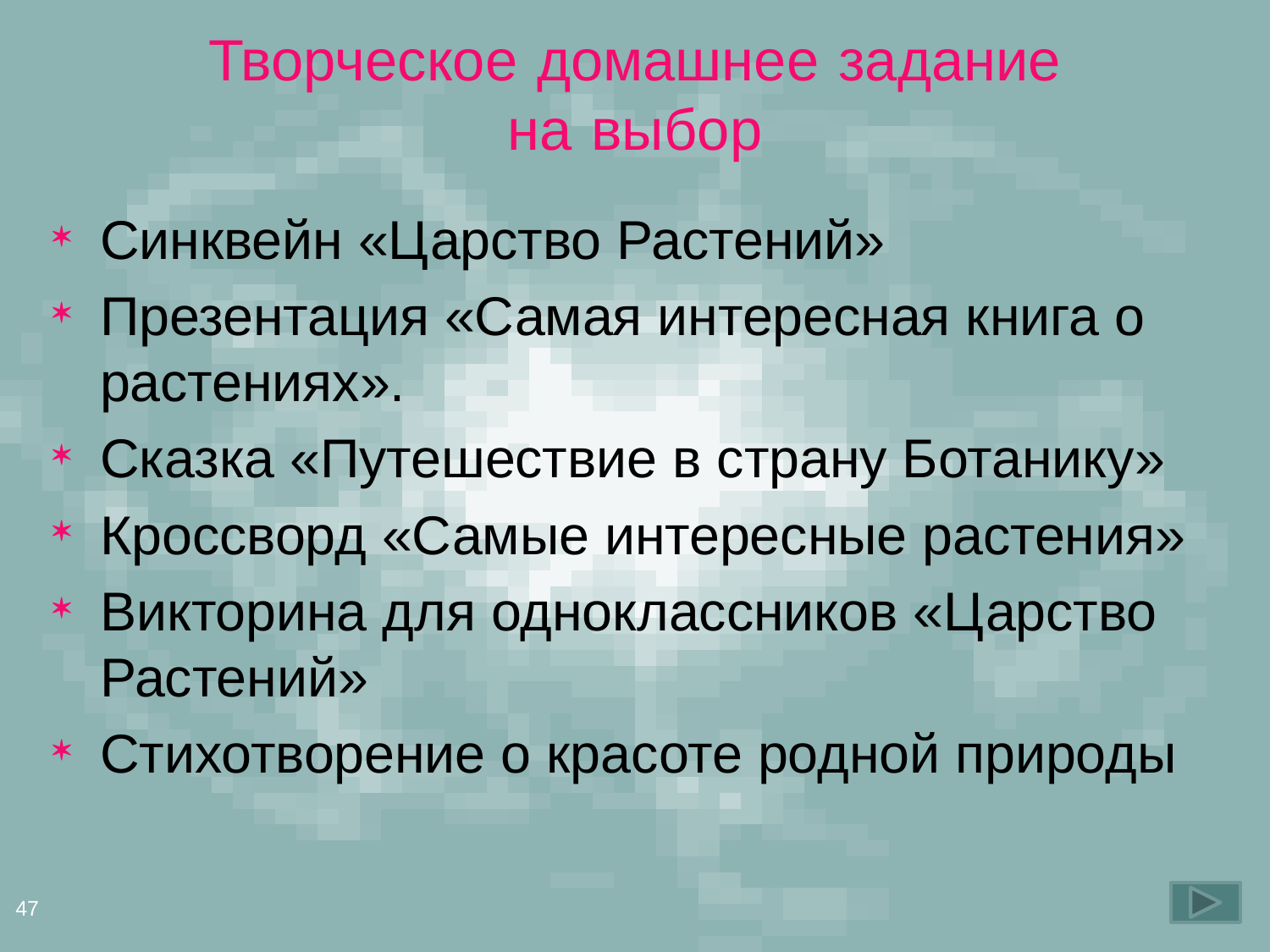

# Творческое домашнее задание на выбор
Синквейн «Царство Растений»
Презентация «Самая интересная книга о растениях».
Сказка «Путешествие в страну Ботанику»
Кроссворд «Самые интересные растения»
Викторина для одноклассников «Царство Растений»
Стихотворение о красоте родной природы

47